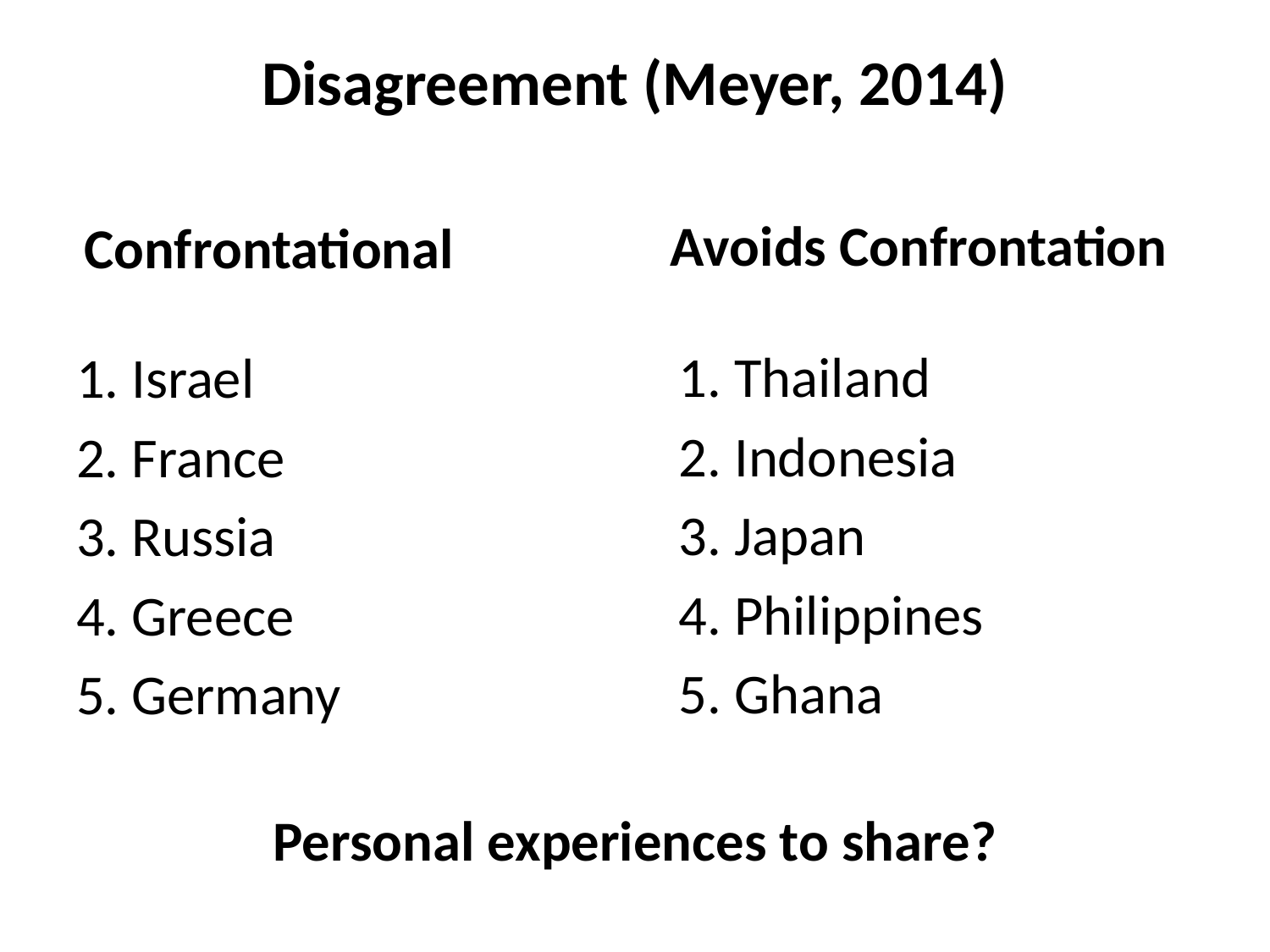

Disagreement (Meyer, 2014)
              Avoids Confrontation
# Confrontational
1. Thailand
2. Indonesia
3. Japan
4. Philippines
5. Ghana
1. Israel
2. France
3. Russia
4. Greece
5. Germany

Personal experiences to share?